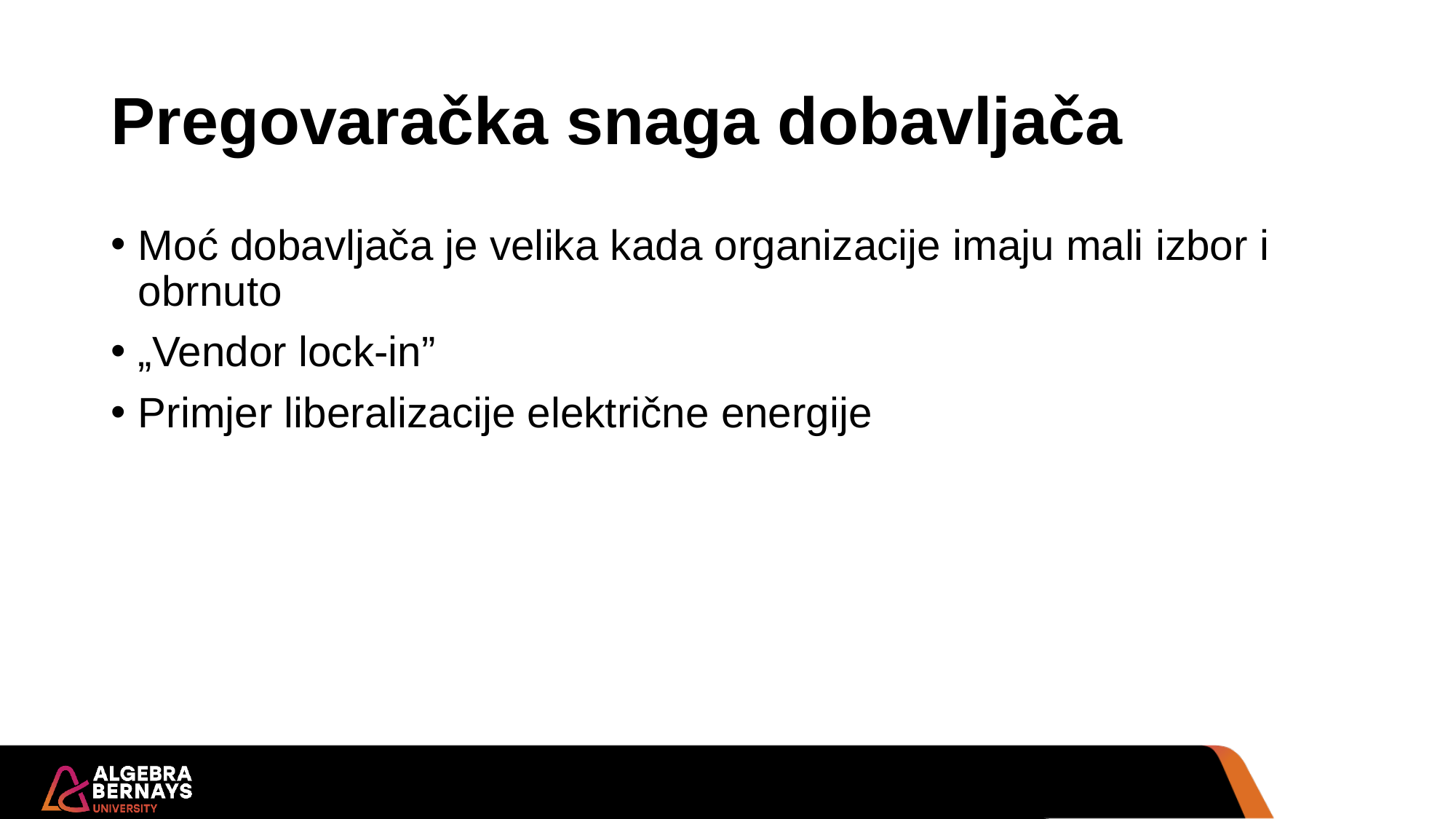

# Pregovaračka snaga dobavljača
Moć dobavljača je velika kada organizacije imaju mali izbor i obrnuto
„Vendor lock-in”
Primjer liberalizacije električne energije